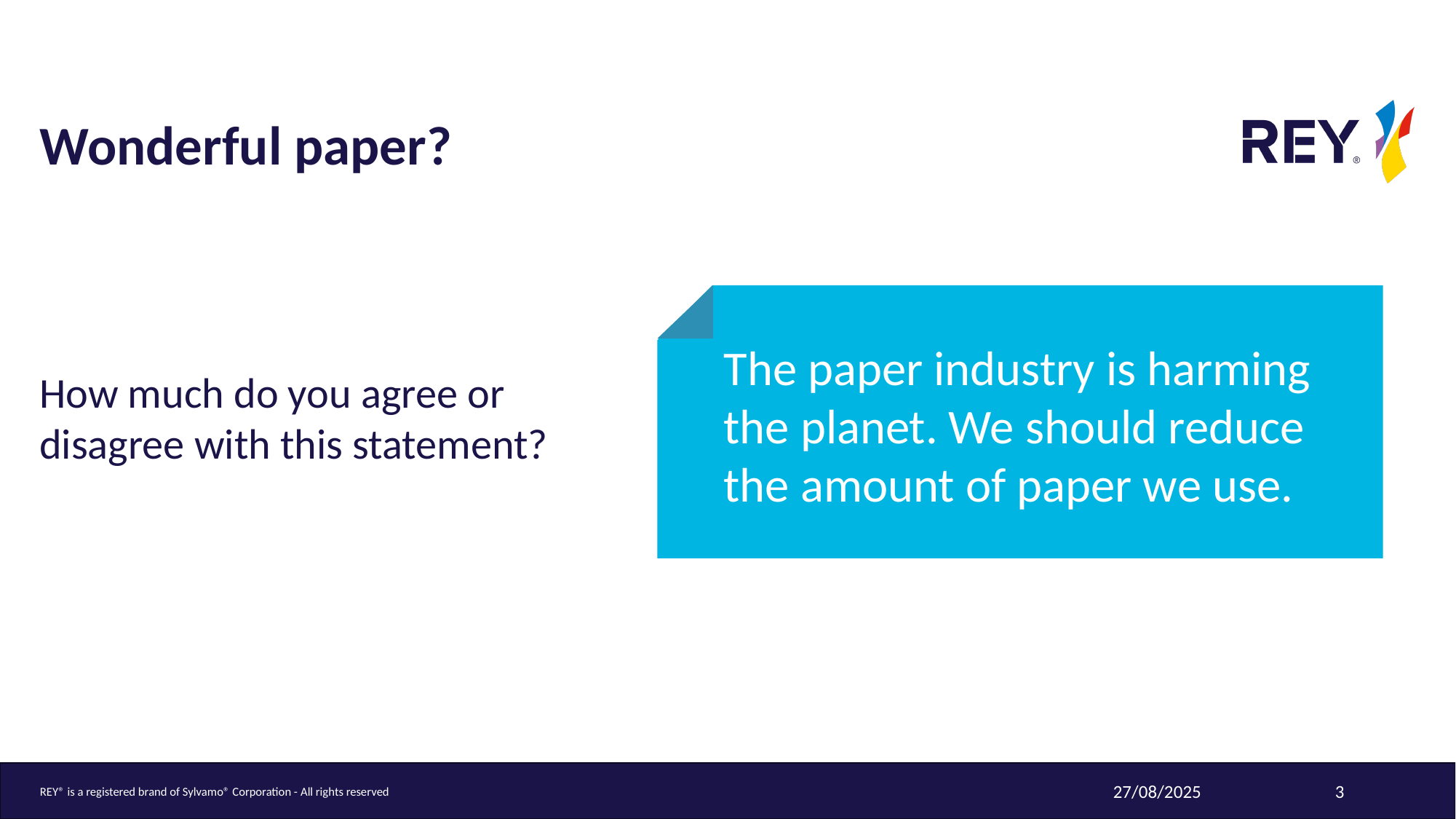

# Wonderful paper?

The paper industry is harming the planet. We should reduce the amount of paper we use.
How much do you agree or disagree with this statement?
3
REY® is a registered brand of Sylvamo® Corporation - All rights reserved
27/08/2025